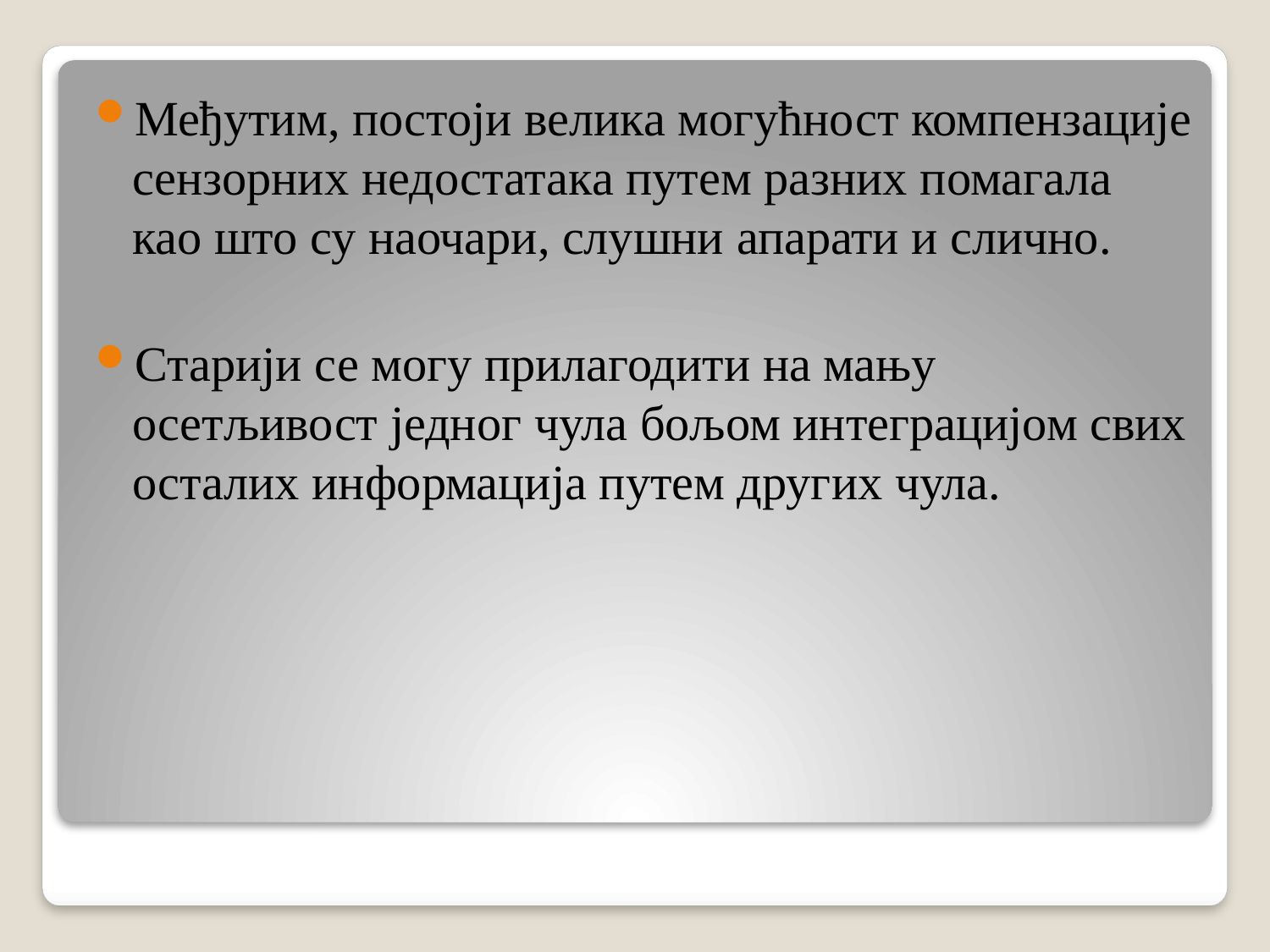

Међутим, постоји велика могућност компензације сензорних недостатака путем разних помагала као што су наочари, слушни апарати и слично.

Старији се могу прилагодити на мању осетљивост једног чула бољом интеграцијом свих осталих информација путем других чула.

#